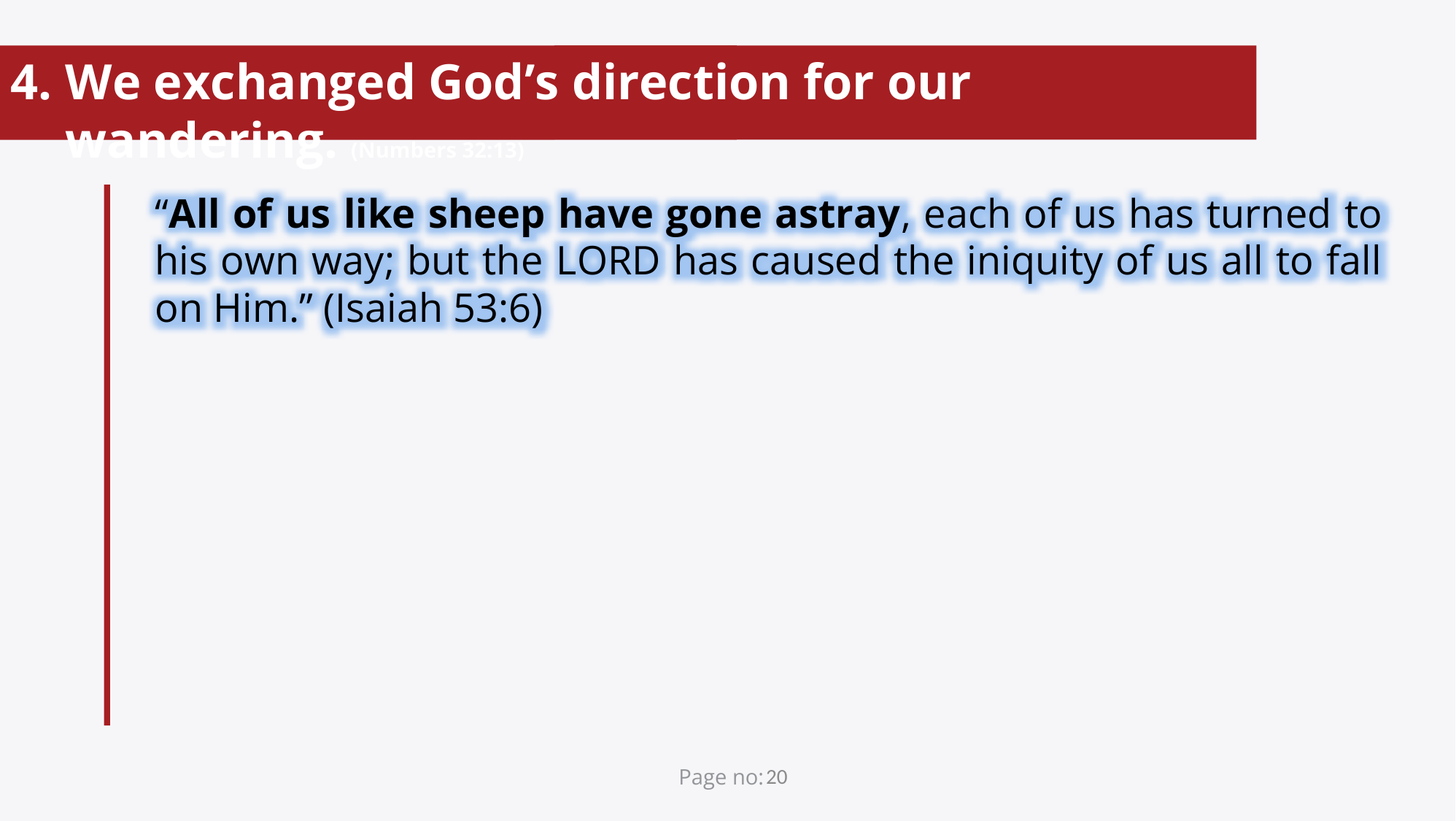

We exchanged God’s direction for our wandering. (Numbers 32:13)

“All of us like sheep have gone astray, each of us has turned to his own way; but the Lord has caused the iniquity of us all to fall on Him.” (Isaiah 53:6)